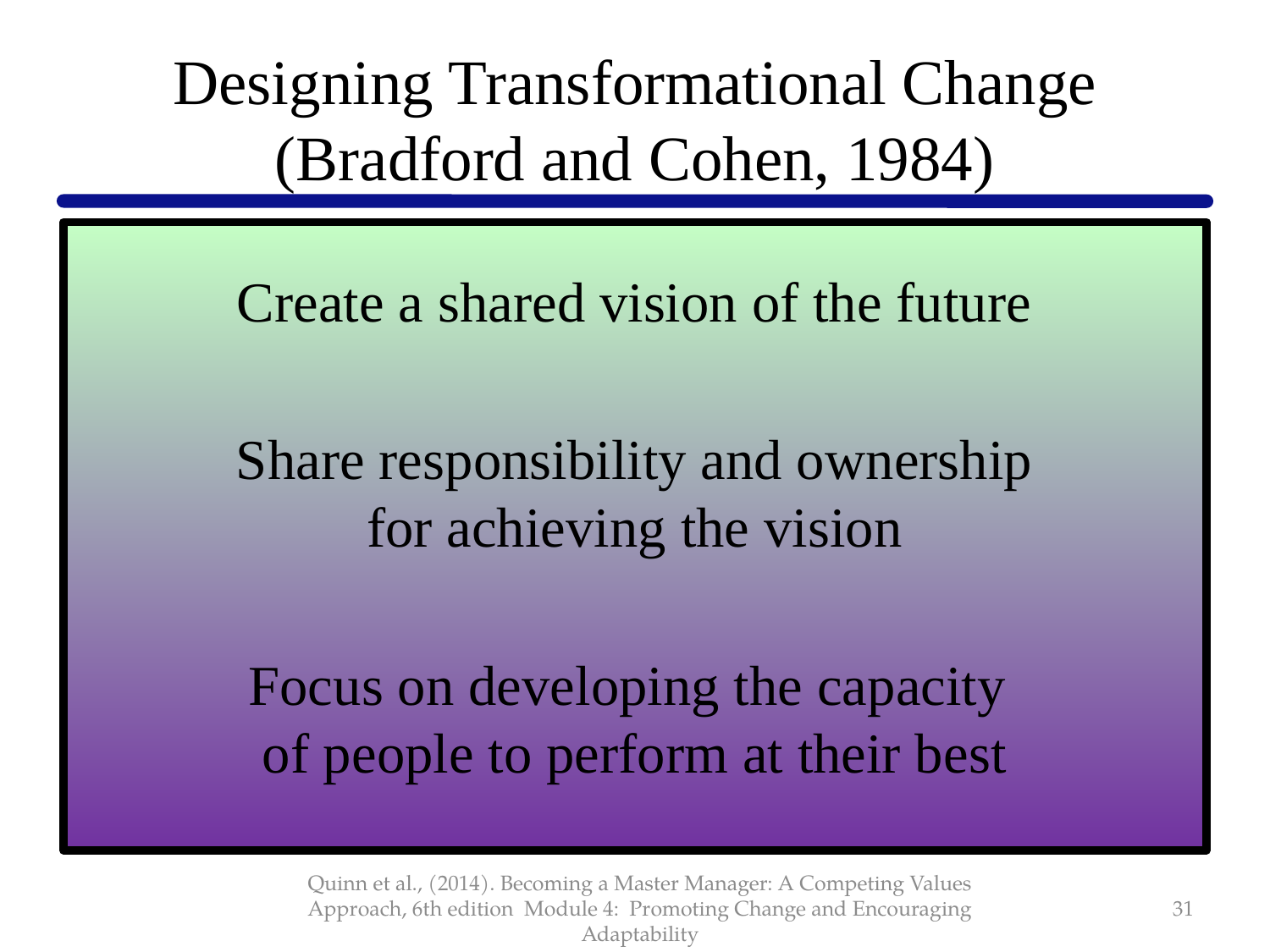

# Designing Transformational Change (Bradford and Cohen, 1984)

Create a shared vision of the future

Share responsibility and ownership
for achieving the vision

Focus on developing the capacity
of people to perform at their best
Quinn et al., (2014). Becoming a Master Manager: A Competing Values Approach, 6th edition  Module 4:  Promoting Change and Encouraging Adaptability
31